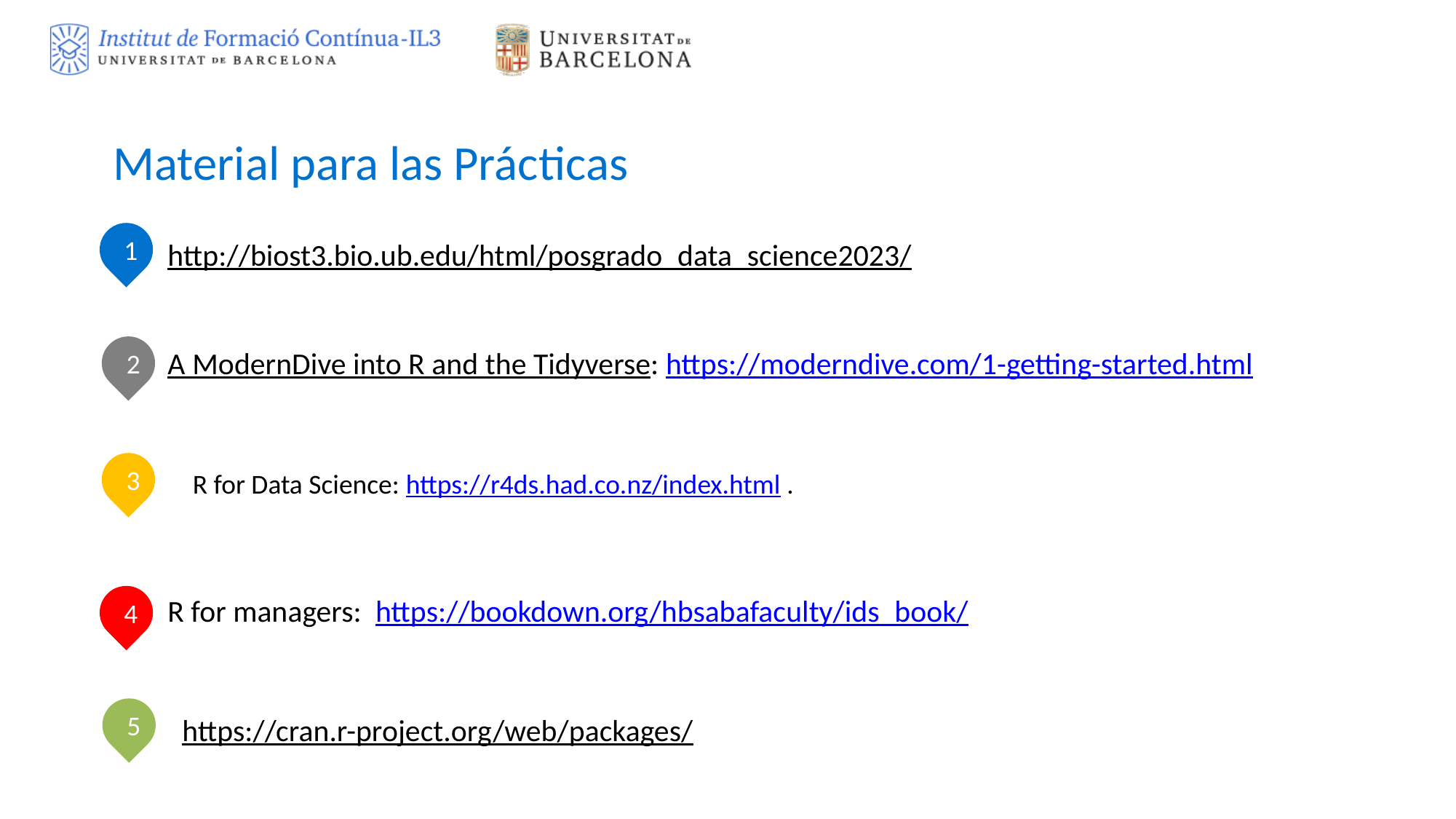

Material para las Prácticas
http://biost3.bio.ub.edu/html/posgrado_data_science2023/

1
A ModernDive into R and the Tidyverse: https://moderndive.com/1-getting-started.html

2

3
R for Data Science: https://r4ds.had.co.nz/index.html .
R for managers:  https://bookdown.org/hbsabafaculty/ids_book/

4
https://cran.r-project.org/web/packages/

5